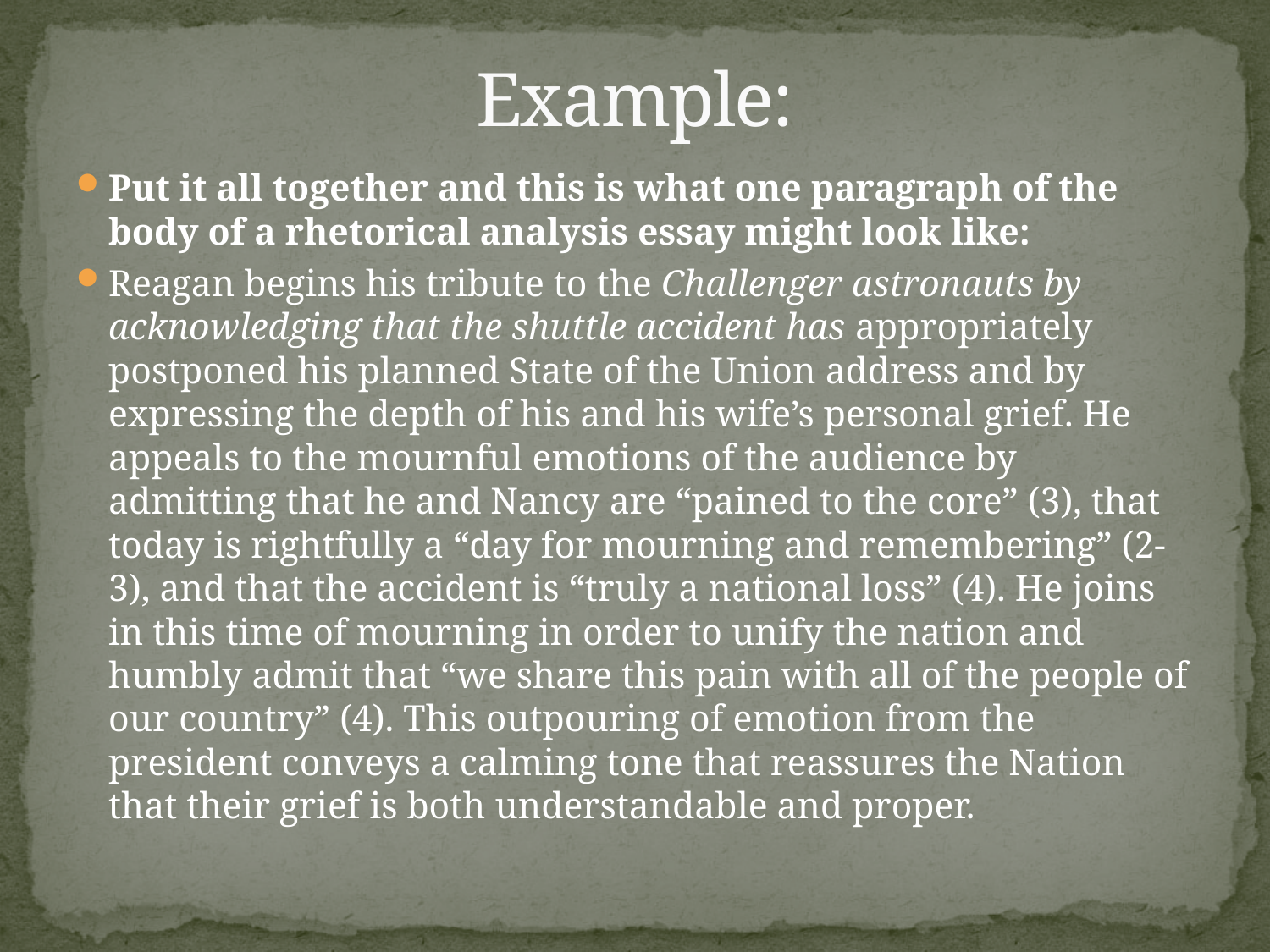

# Example:
Put it all together and this is what one paragraph of the body of a rhetorical analysis essay might look like:
Reagan begins his tribute to the Challenger astronauts by acknowledging that the shuttle accident has appropriately postponed his planned State of the Union address and by expressing the depth of his and his wife’s personal grief. He appeals to the mournful emotions of the audience by admitting that he and Nancy are “pained to the core” (3), that today is rightfully a “day for mourning and remembering” (2-3), and that the accident is “truly a national loss” (4). He joins in this time of mourning in order to unify the nation and humbly admit that “we share this pain with all of the people of our country” (4). This outpouring of emotion from the president conveys a calming tone that reassures the Nation that their grief is both understandable and proper.